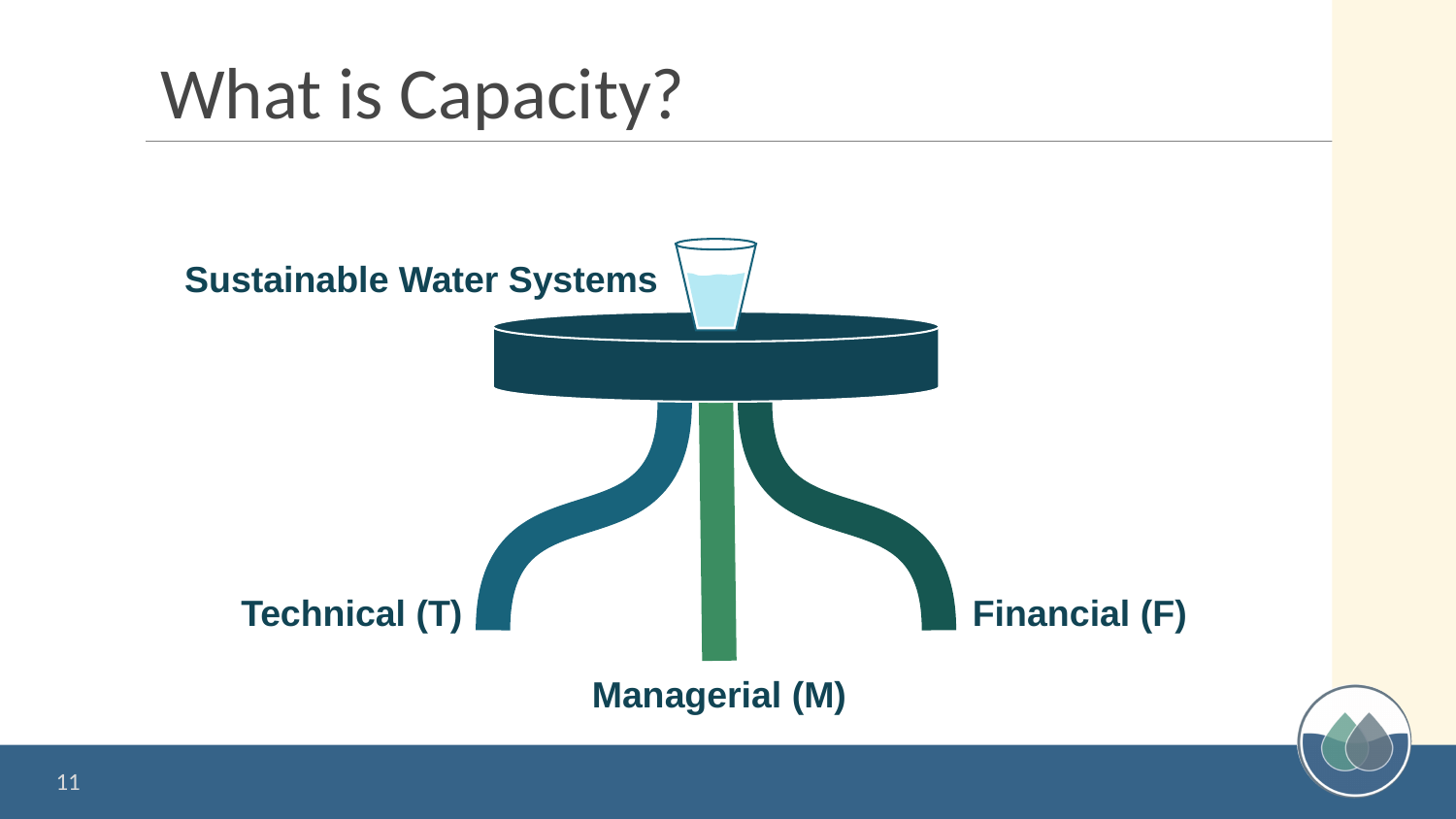

# What is Capacity?

Sustainable Water Systems

Technical (T)
Financial (F)
Managerial (M)

11